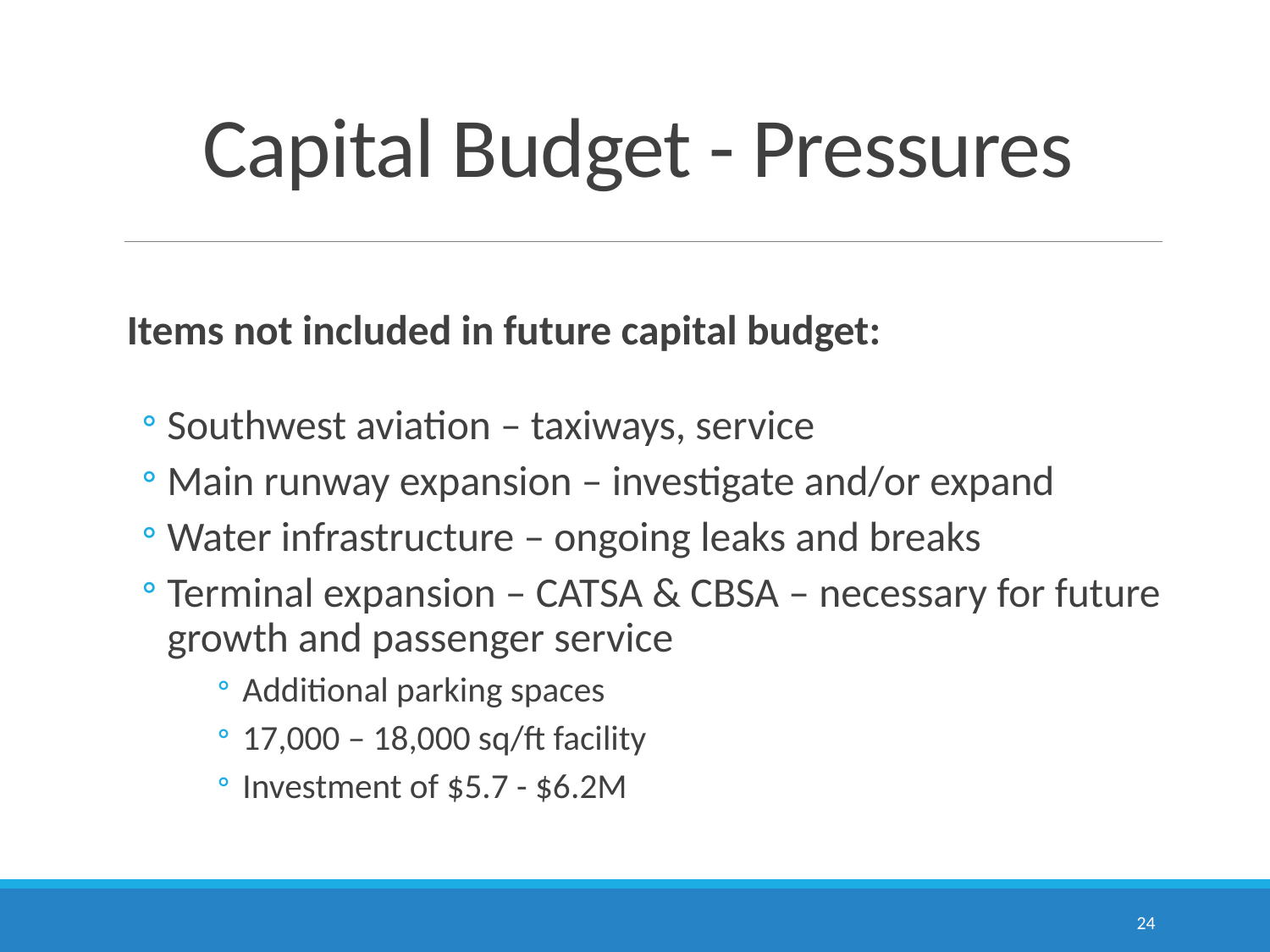

# Capital Budget - Pressures

Items not included in future capital budget:

Southwest aviation – taxiways, service
Main runway expansion – investigate and/or expand
Water infrastructure – ongoing leaks and breaks
Terminal expansion – CATSA & CBSA – necessary for future growth and passenger service
Additional parking spaces
17,000 – 18,000 sq/ft facility
Investment of $5.7 - $6.2M

24